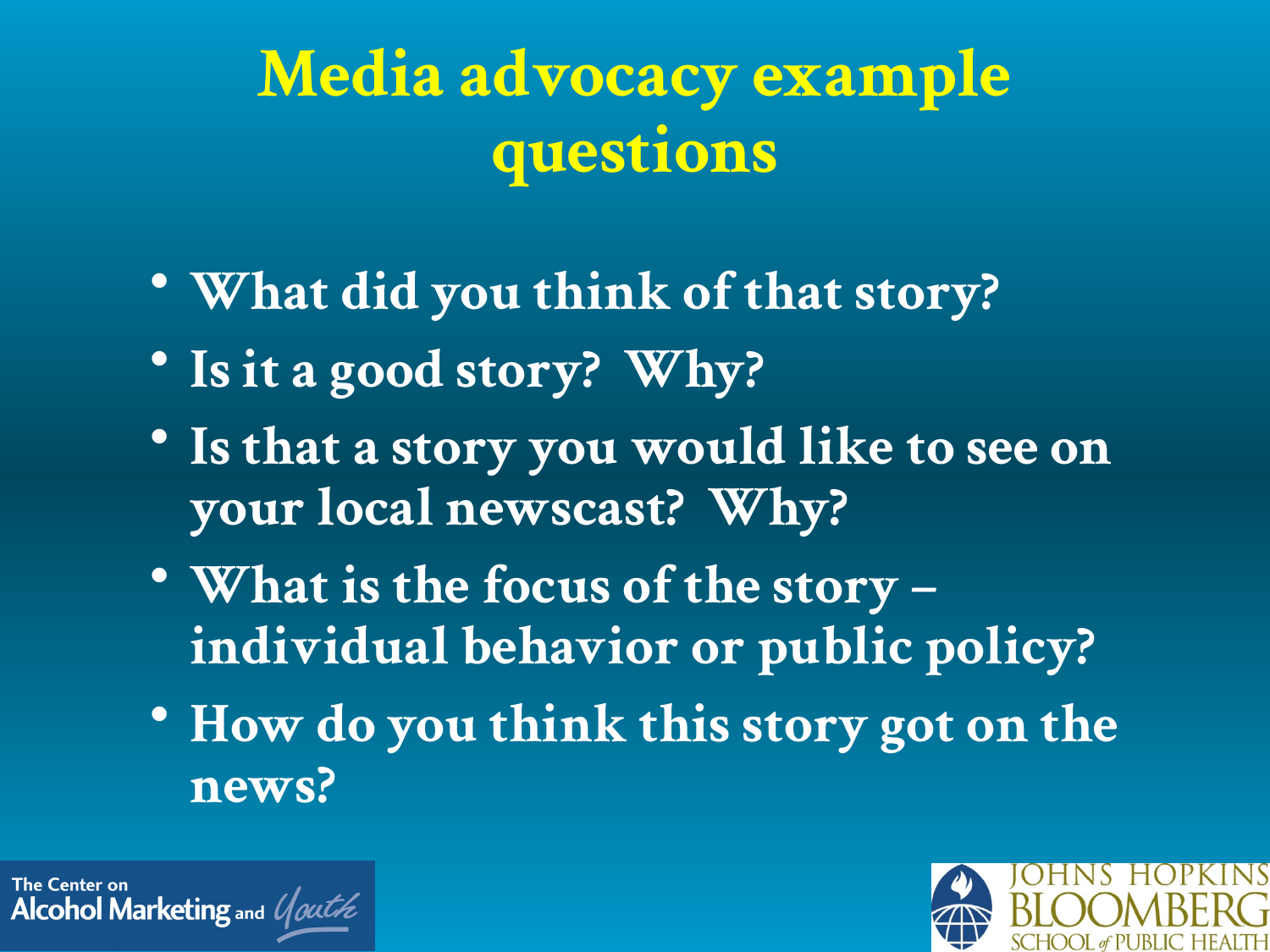

# Media advocacy example questions
What did you think of that story?
Is it a good story?  Why?
Is that a story you would like to see on your local newscast?  Why?
What is the focus of the story – individual behavior or public policy?
How do you think this story got on the news?